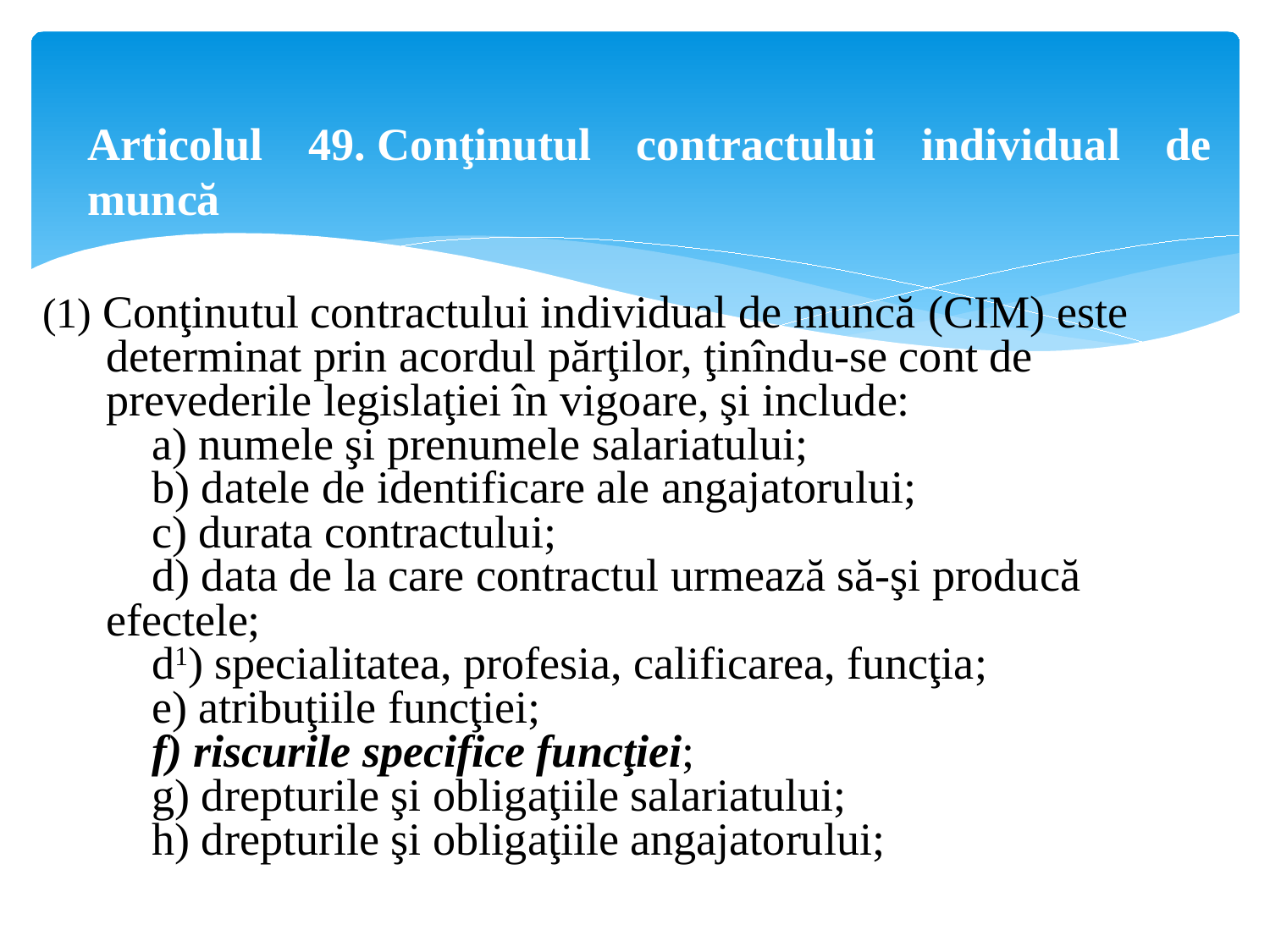

# Articolul 49. Conţinutul contractului individual de muncă
(1) Conţinutul contractului individual de muncă (CIM) este determinat prin acordul părţilor, ţinîndu-se cont de prevederile legislaţiei în vigoare, şi include: 
    a) numele şi prenumele salariatului; 
    b) datele de identificare ale angajatorului;
    c) durata contractului;
    d) data de la care contractul urmează să-şi producă efectele;
    d1) specialitatea, profesia, calificarea, funcţia;
    e) atribuţiile funcţiei;
    f) riscurile specifice funcţiei;
    g) drepturile şi obligaţiile salariatului;
    h) drepturile şi obligaţiile angajatorului;